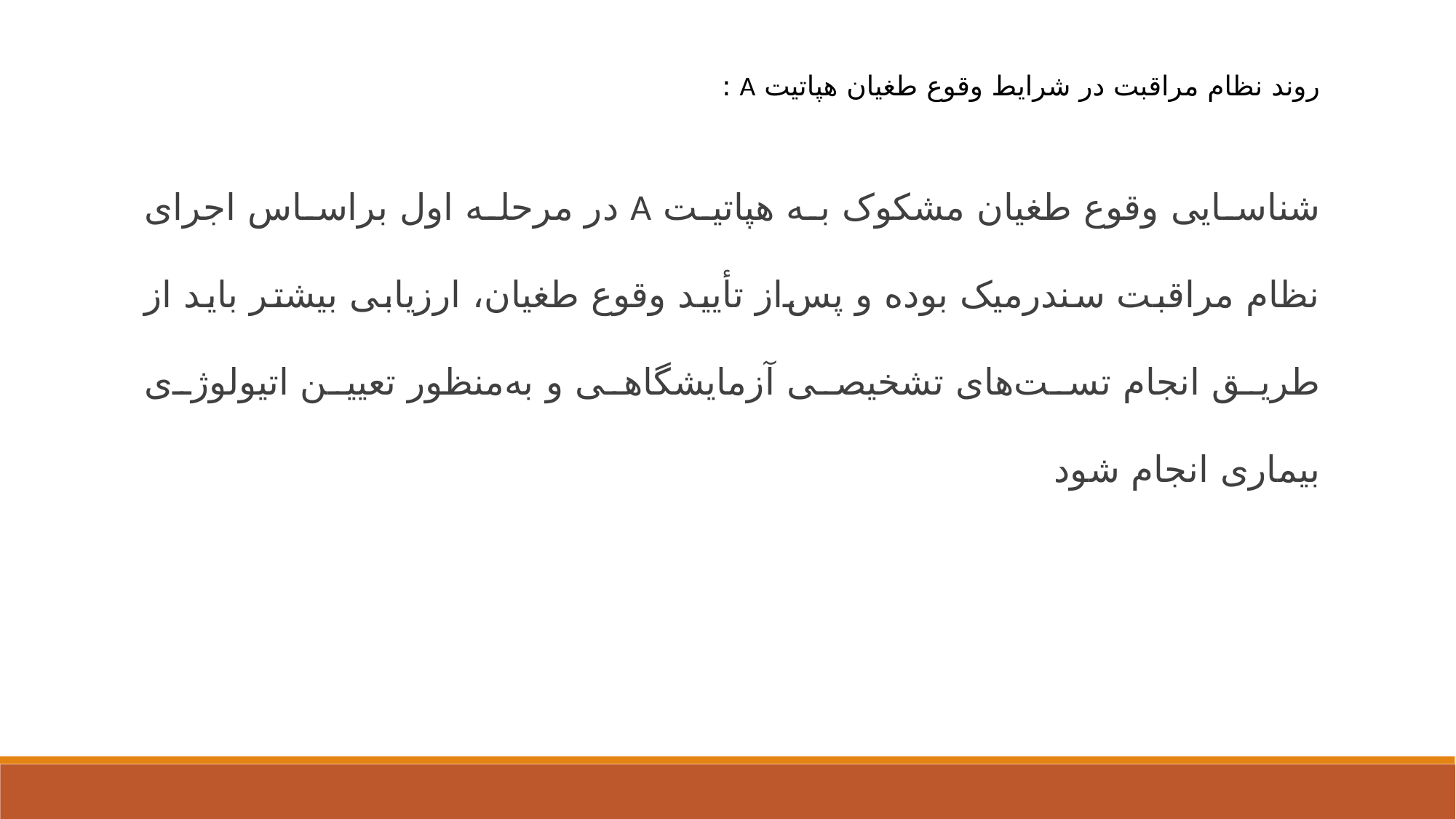

روند نظام مراقبت در شرایط وقوع طغیان هپاتیت A :

شناسایی وقوع طغیان مشکوک به هپاتیت A در مرحله اول براساس اجرای نظام مراقبت سندرمیک بوده و پس‌از تأیید وقوع طغیان، ارزیابی بیشتر باید از طریق انجام تست‌های تشخیصی آزمایشگاهی و به‌منظور تعیین اتیولوژی بیماری انجام شود